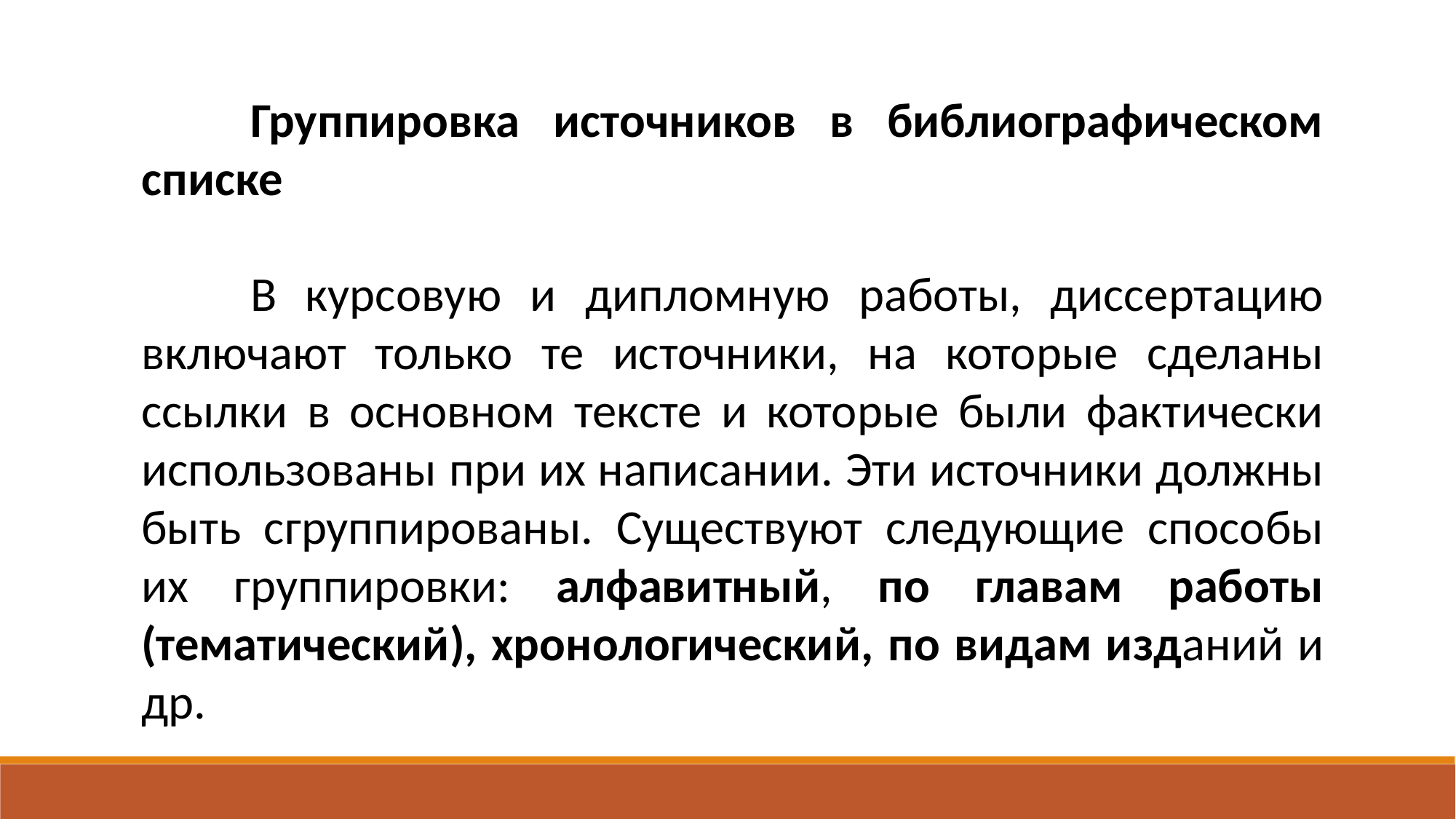

Группировка источников в библиографическом списке

	В курсовую и дипломную работы, диссертацию включают только те источники, на которые сделаны ссылки в основном тексте и которые были фактически использованы при их написании. Эти источники должны быть сгруппированы. Существуют следующие способы их группировки: алфавитный, по главам работы (тематический), хронологический, по видам изданий и др.